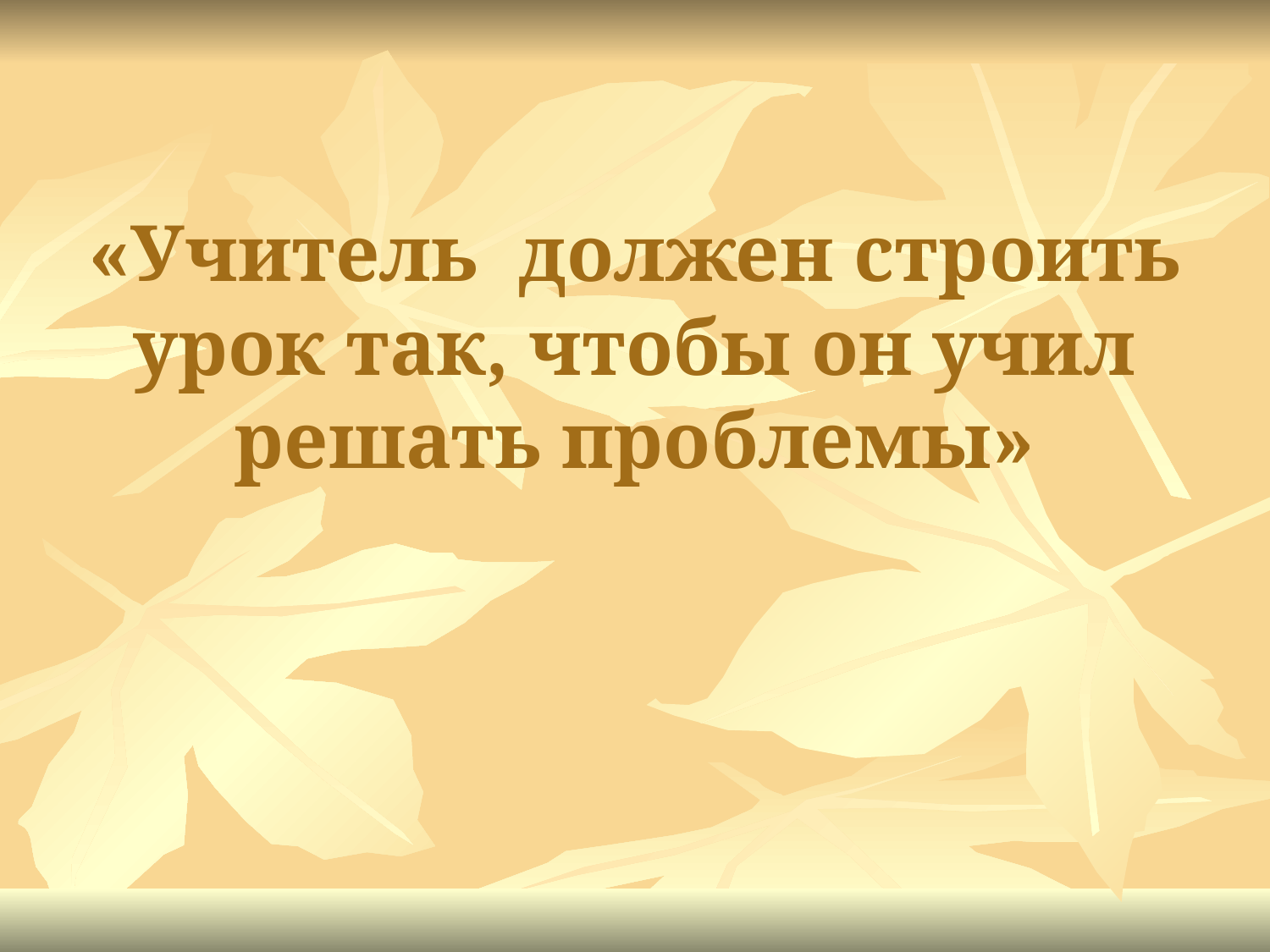

# «Учитель  должен строить урок так, чтобы он учил решать проблемы»